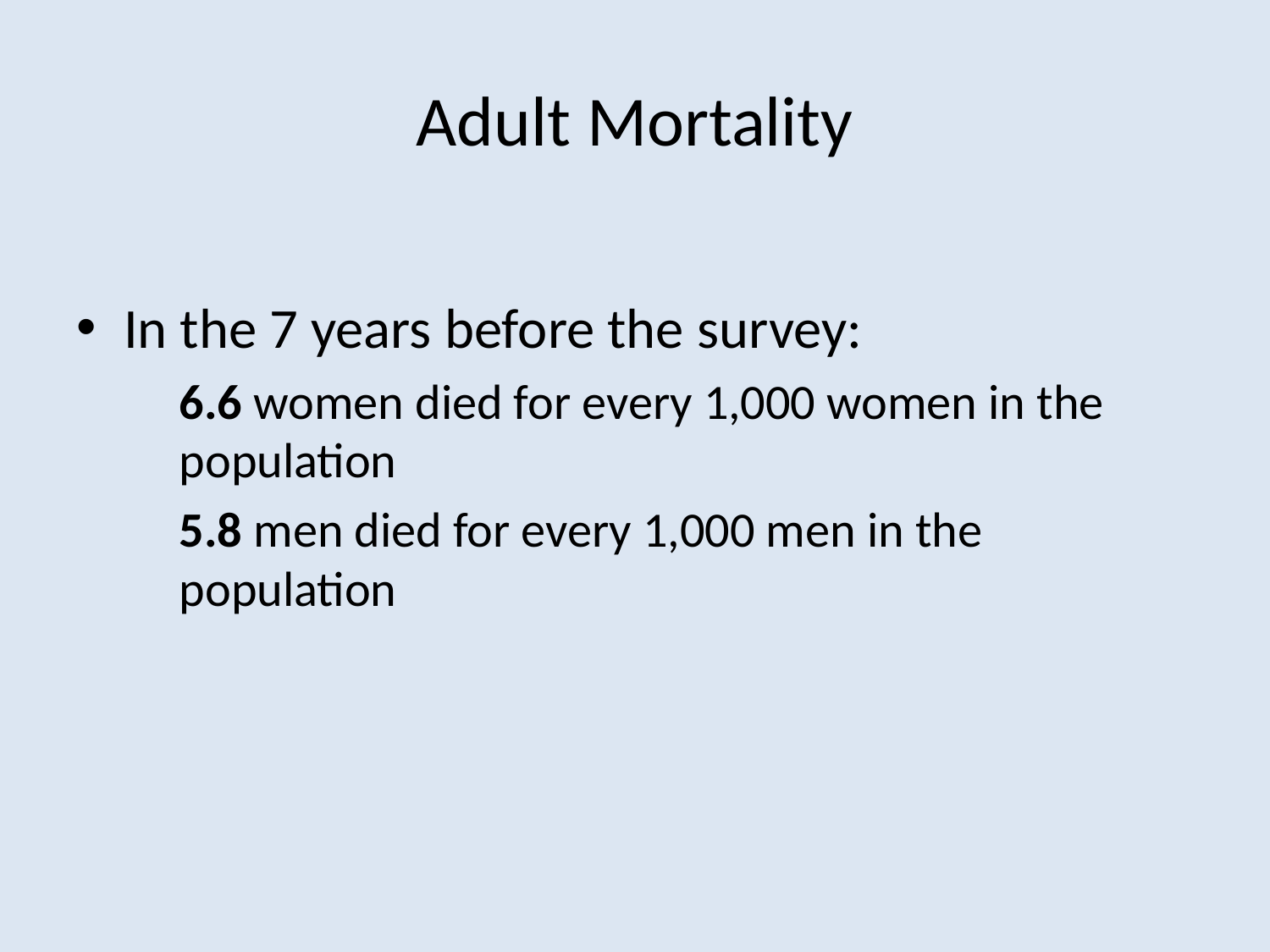

# Adult Mortality
In the 7 years before the survey:
	6.6 women died for every 1,000 women in the population
	5.8 men died for every 1,000 men in the population